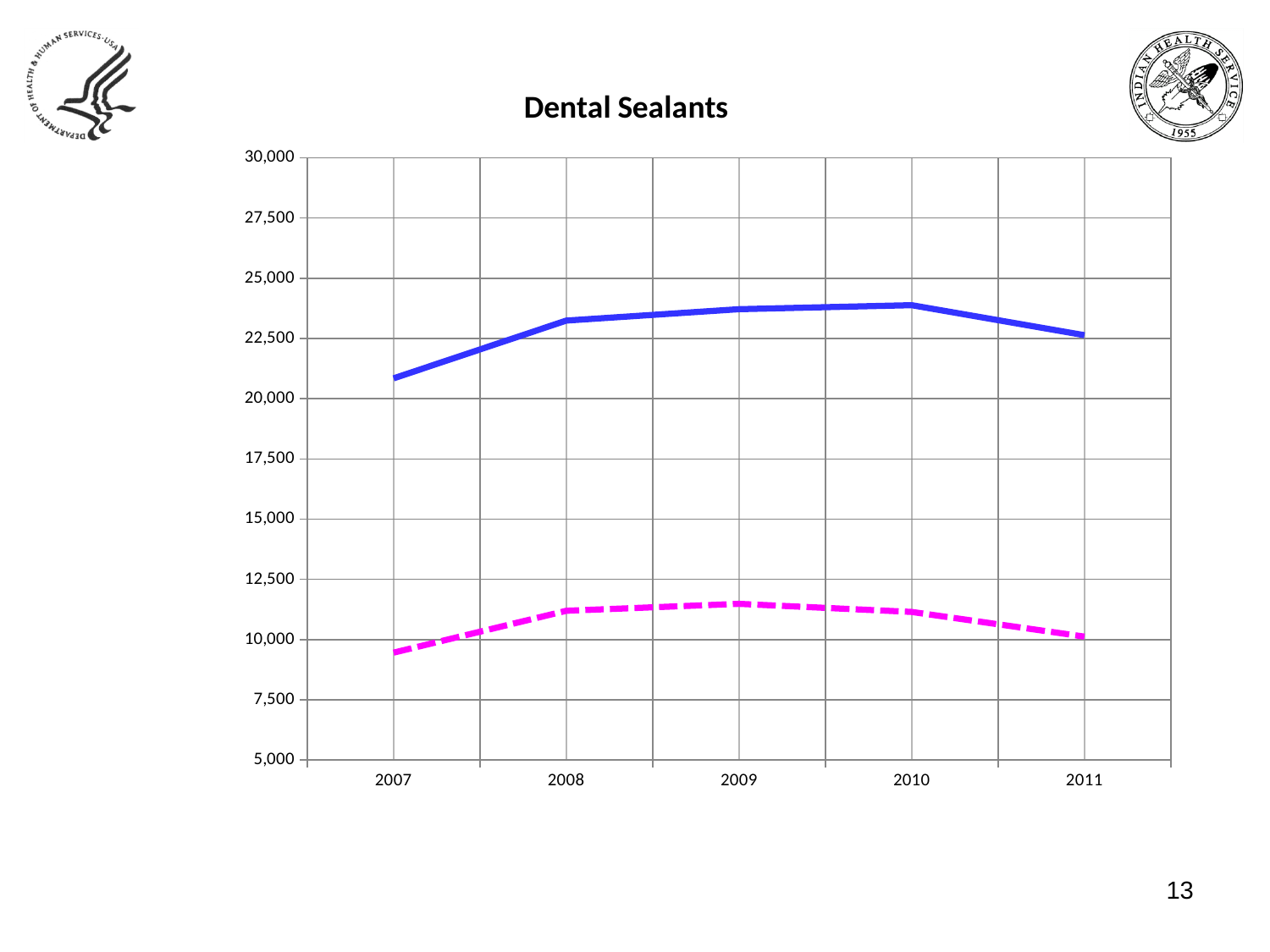

### Chart: Dental Sealants

| Category | Service Unit Only | Portland Area Average |
|---|---|---|
| 2007 | 9456.0 | 20845.0 |
| 2008 | 11196.0 | 23242.0 |
| 2009 | 11484.0 | 23715.0 |
| 2010 | 11148.0 | 23881.0 |
| 2011 | 10123.0 | 22638.0 |
13